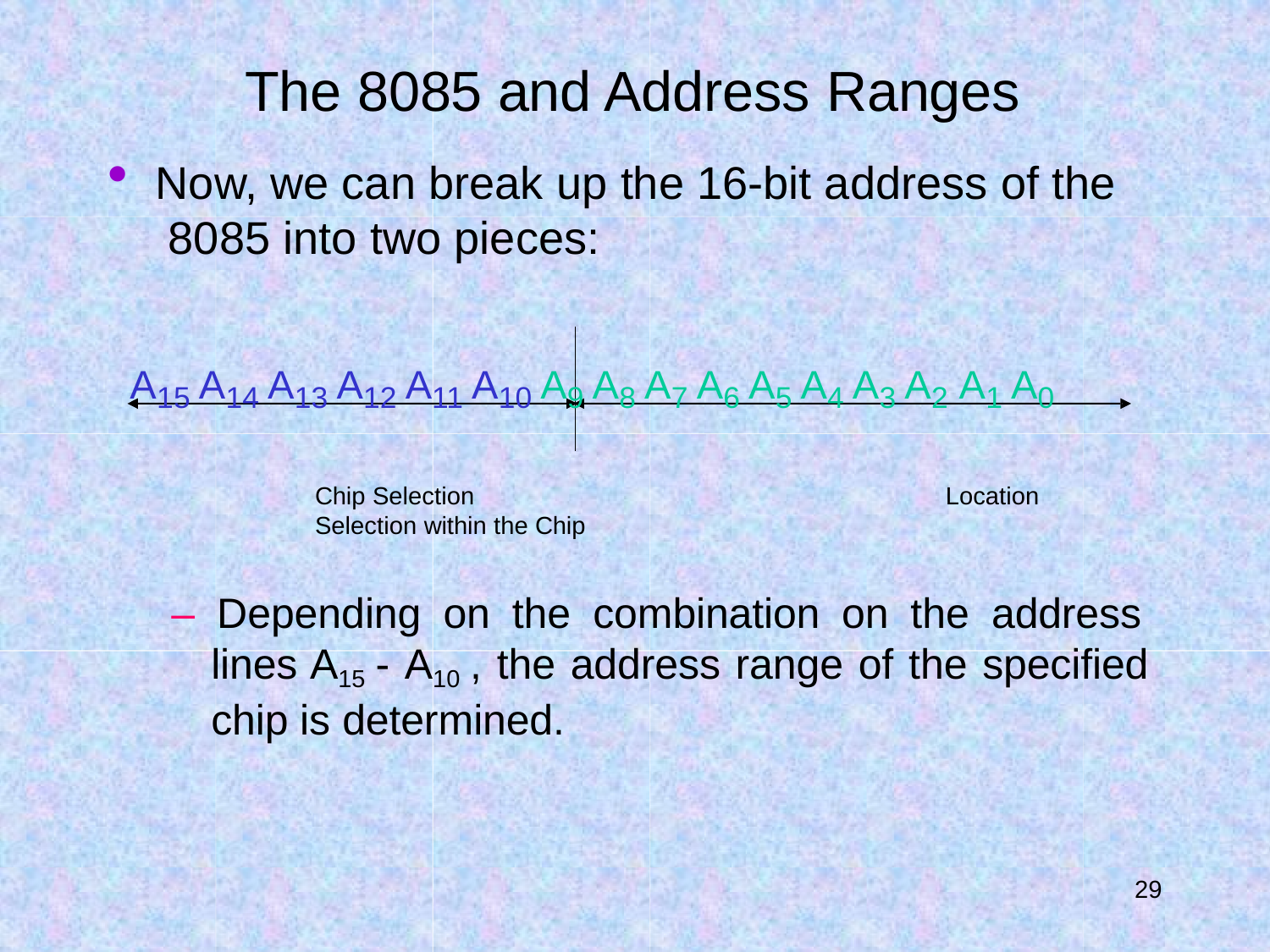

# The 8085 and Address Ranges
Now, we can break up the 16-bit address of the  8085 into two pieces:

A15 A14 A13 A12 A11 A10 A9 A8 A7 A6 A5 A4 A3 A2 A1 A0

Chip Selection	Location Selection within the Chip

– Depending on the combination on the address  lines A15 - A10 , the address range of the specified  chip is determined.

29